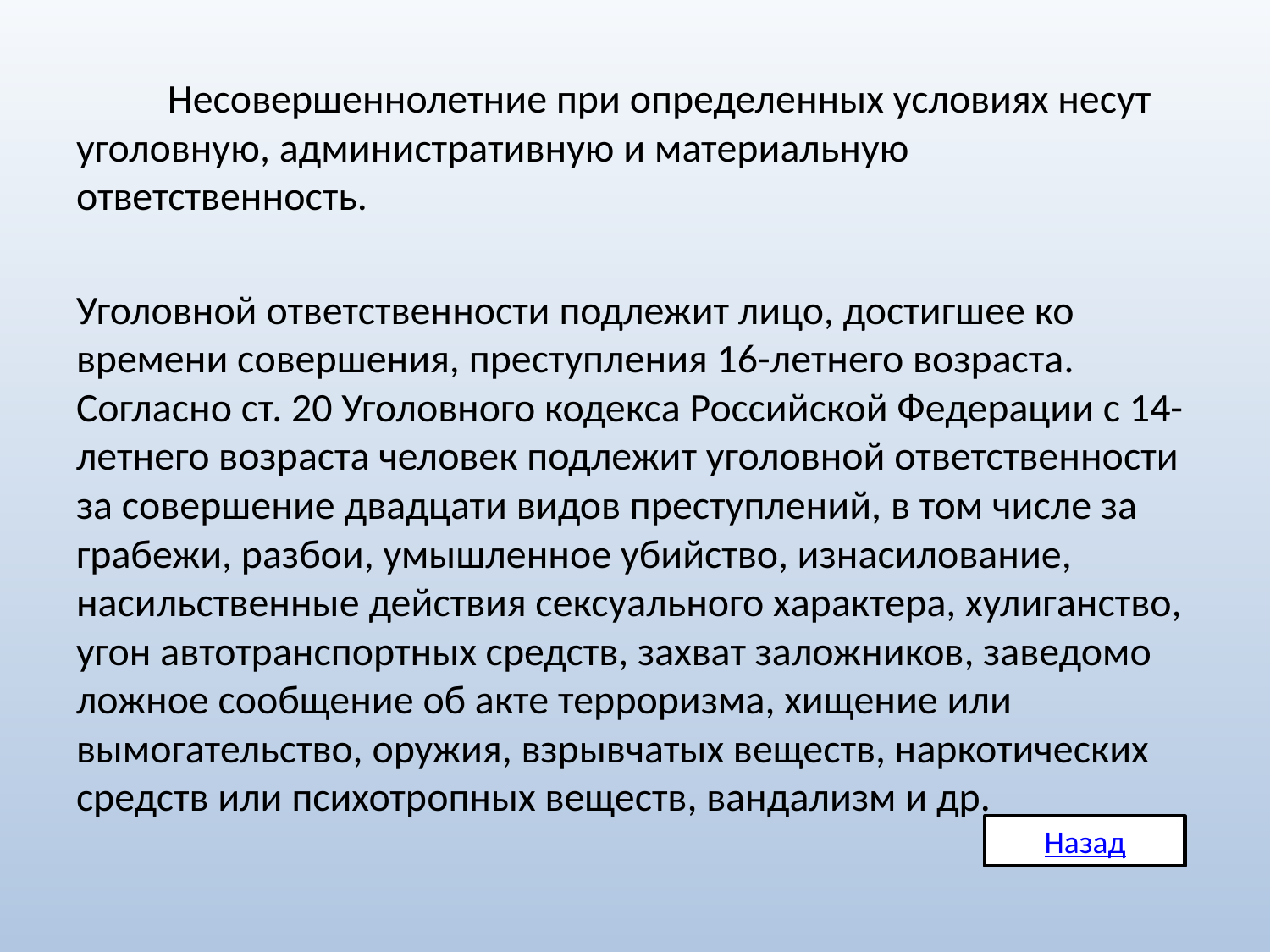

Несовершеннолетние при определенных условиях несут уголовную, административную и материальную ответственность.

Уголовной ответственности подлежит лицо, достигшее ко времени совершения, преступления 16-летнего возраста. Согласно ст. 20 Уголовного кодекса Российской Федерации с 14-летнего возраста человек подлежит уголовной ответственности за совершение двадцати видов преступлений, в том числе за грабежи, разбои, умышленное убийство, изнасилование, насильственные действия сексуального характера, хулиганство, угон автотранспортных средств, захват заложников, заведомо ложное сообщение об акте терроризма, хищение или вымогательство, оружия, взрывчатых веществ, наркотических средств или психотропных веществ, вандализм и др.

Назад